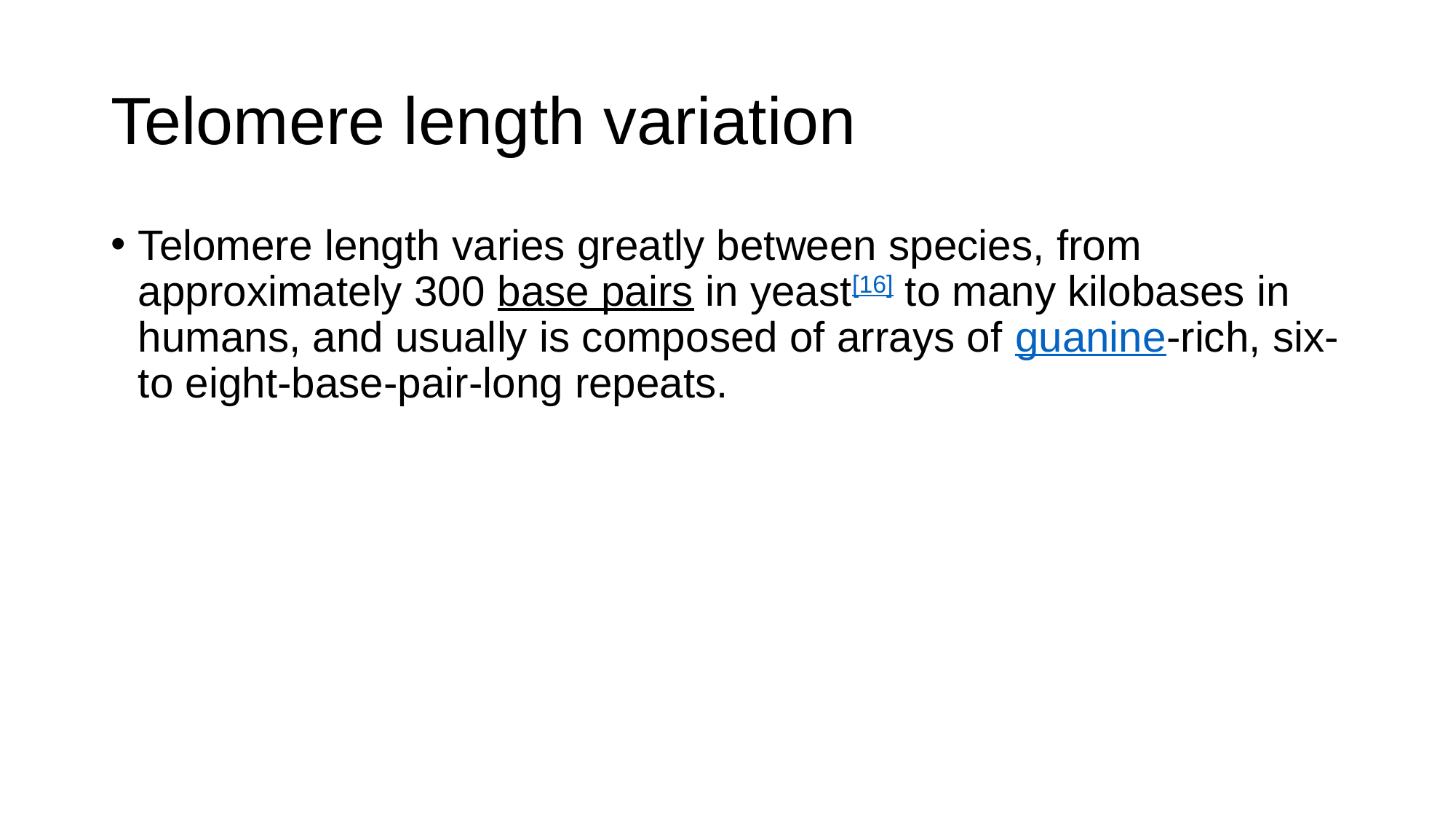

# Telomere length variation
Telomere length varies greatly between species, from approximately 300 base pairs in yeast[16] to many kilobases in humans, and usually is composed of arrays of guanine-rich, six- to eight-base-pair-long repeats.